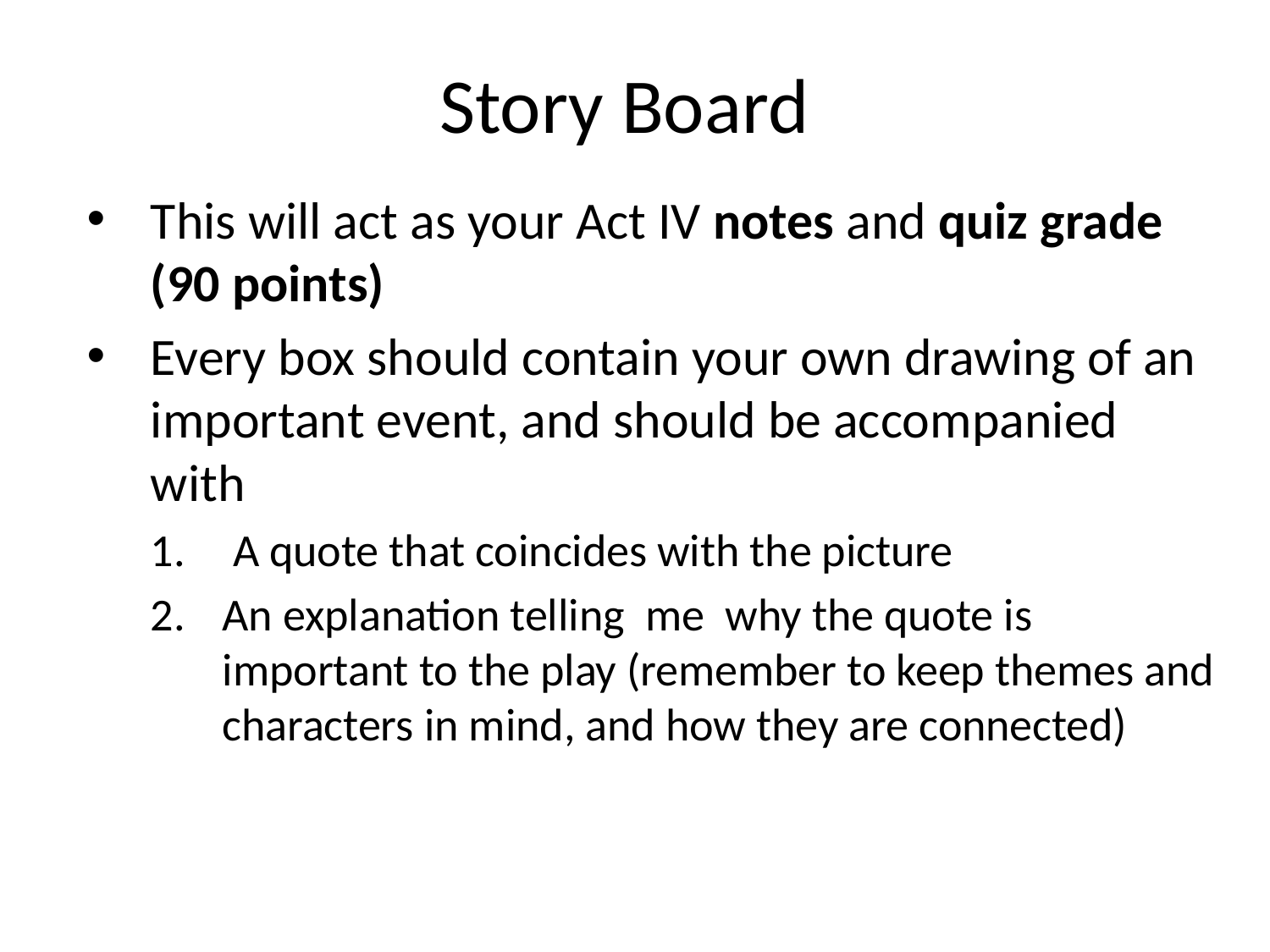

# Story Board
This will act as your Act IV notes and quiz grade (90 points)
Every box should contain your own drawing of an important event, and should be accompanied with
 A quote that coincides with the picture
An explanation telling  me  why the quote is important to the play (remember to keep themes and characters in mind, and how they are connected)